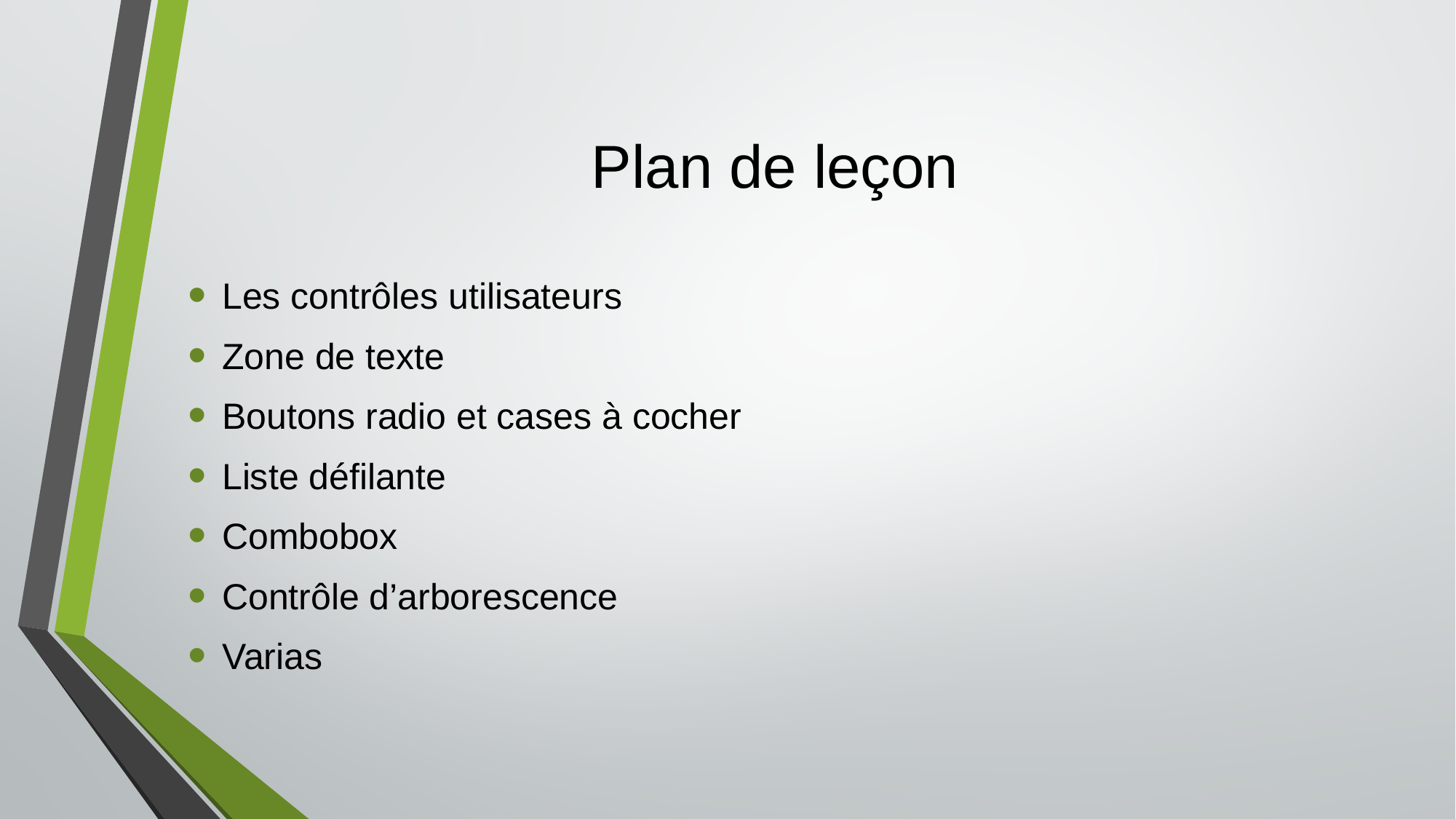

# Plan de leçon
Les contrôles utilisateurs
Zone de texte
Boutons radio et cases à cocher
Liste défilante
Combobox
Contrôle d’arborescence
Varias